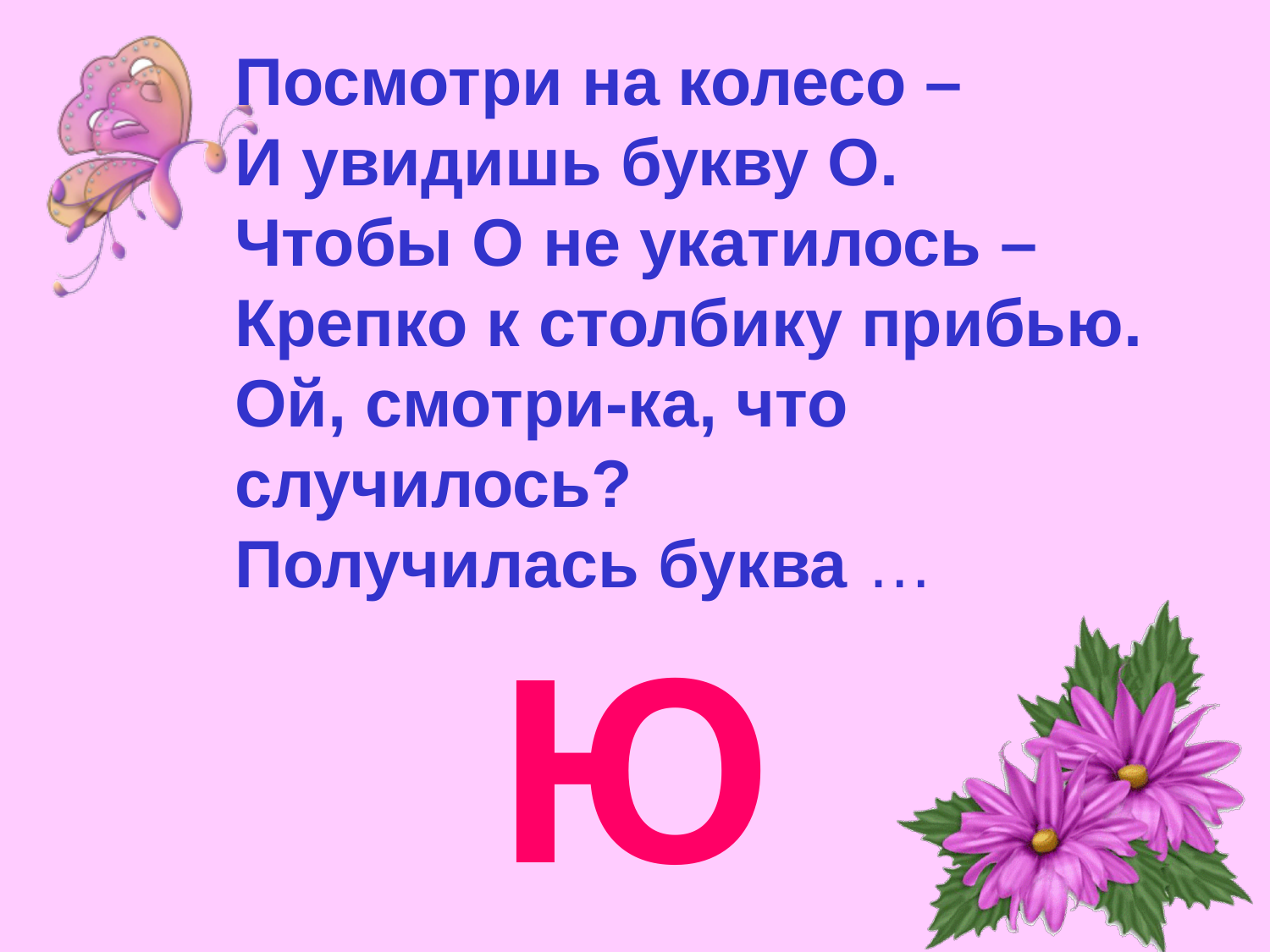

Посмотри на колесо –
И увидишь букву О.
Чтобы О не укатилось –
Крепко к столбику прибью.
Ой, смотри-ка, что случилось?
Получилась буква …
Ю